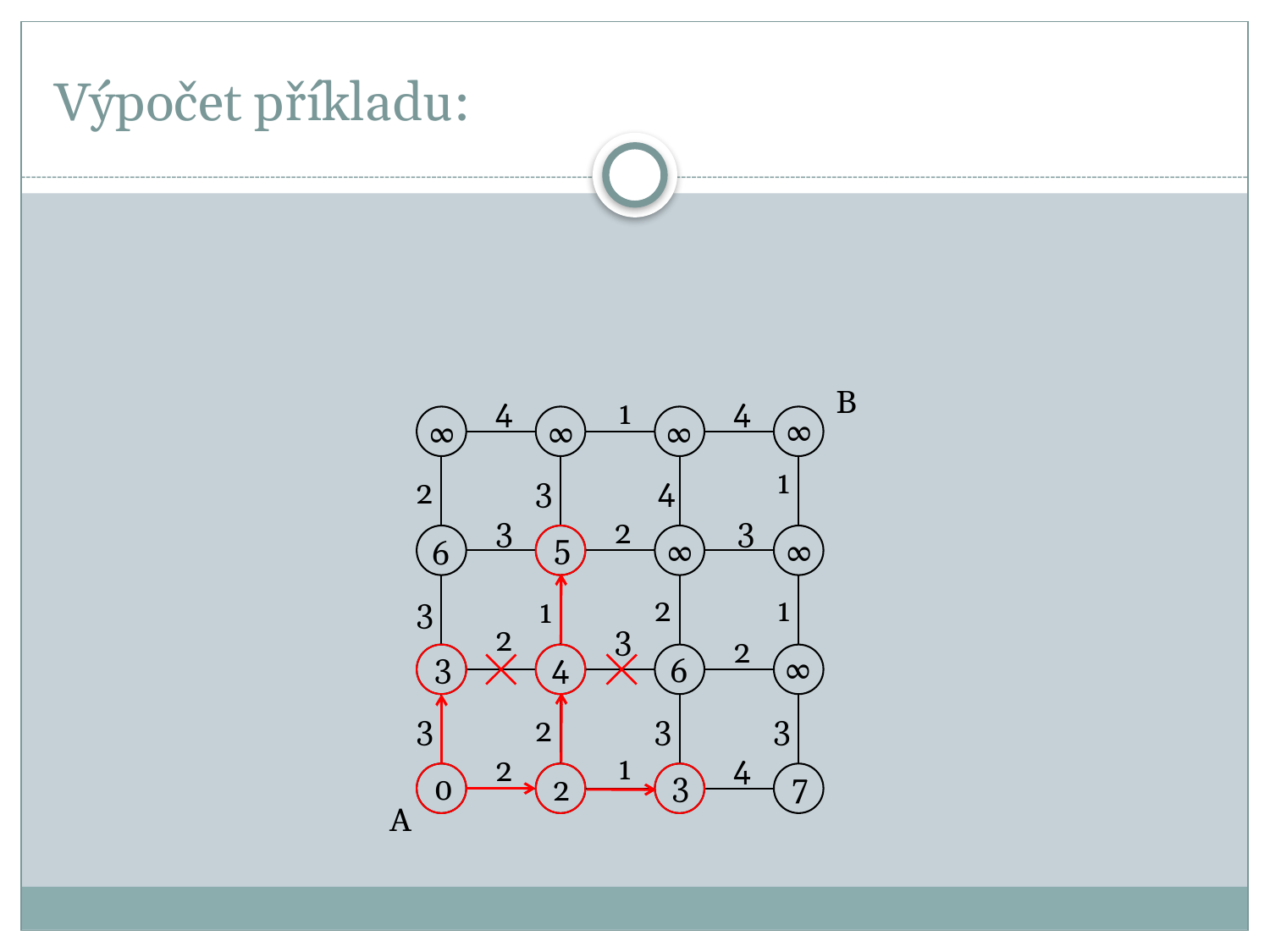

# Výpočet příkladu:
B
4
4
1
∞

∞

∞

∞

1
3
4
2
3
3
2
5

∞

∞
6
2
1
3
1
3
2
2
3
4
∞
6

3
3
3
2
1
4
2
3
7
0
2

A